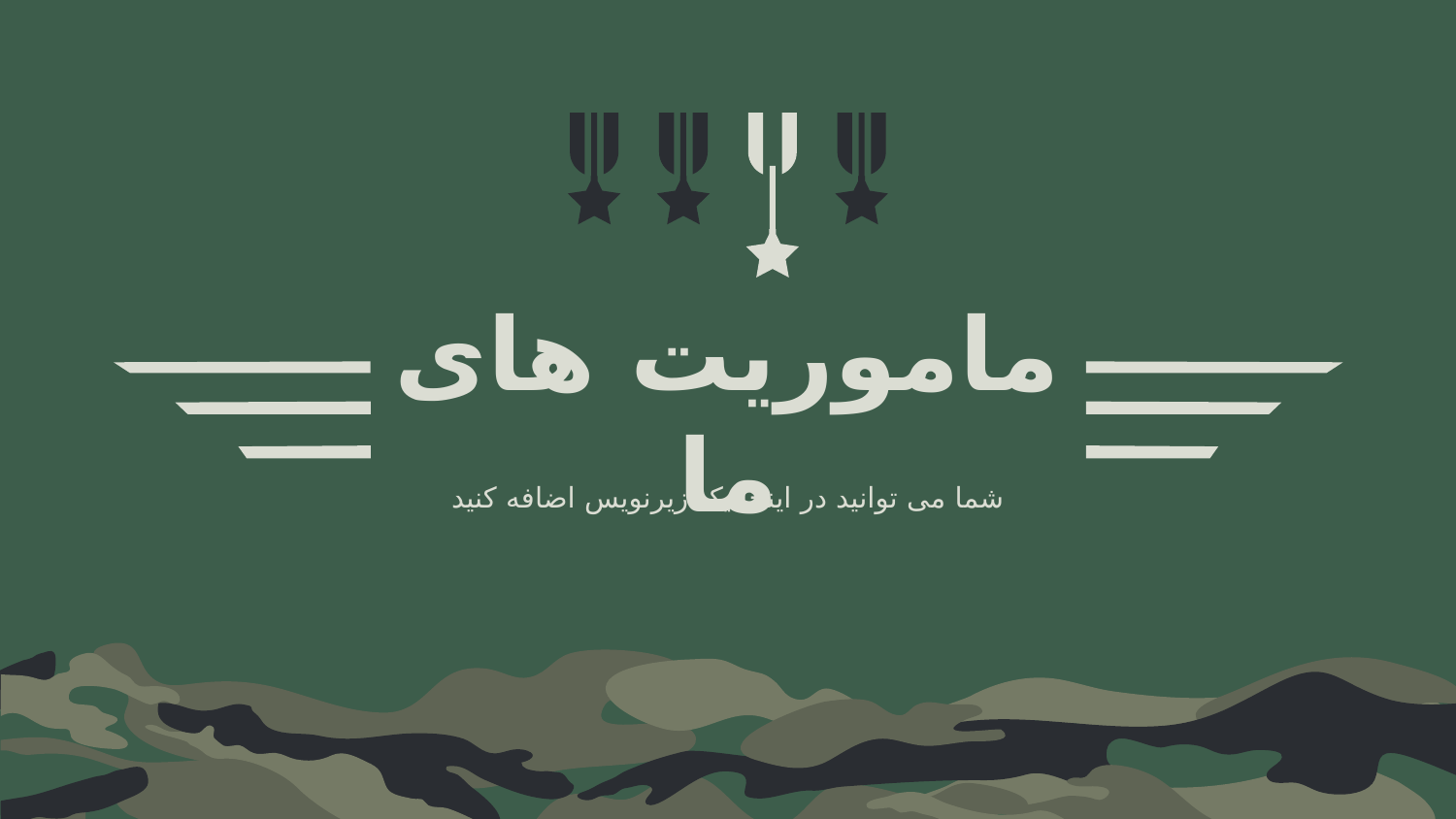

# ماموریت های ما

شما می توانید در اینجا یک زیرنویس اضافه کنید